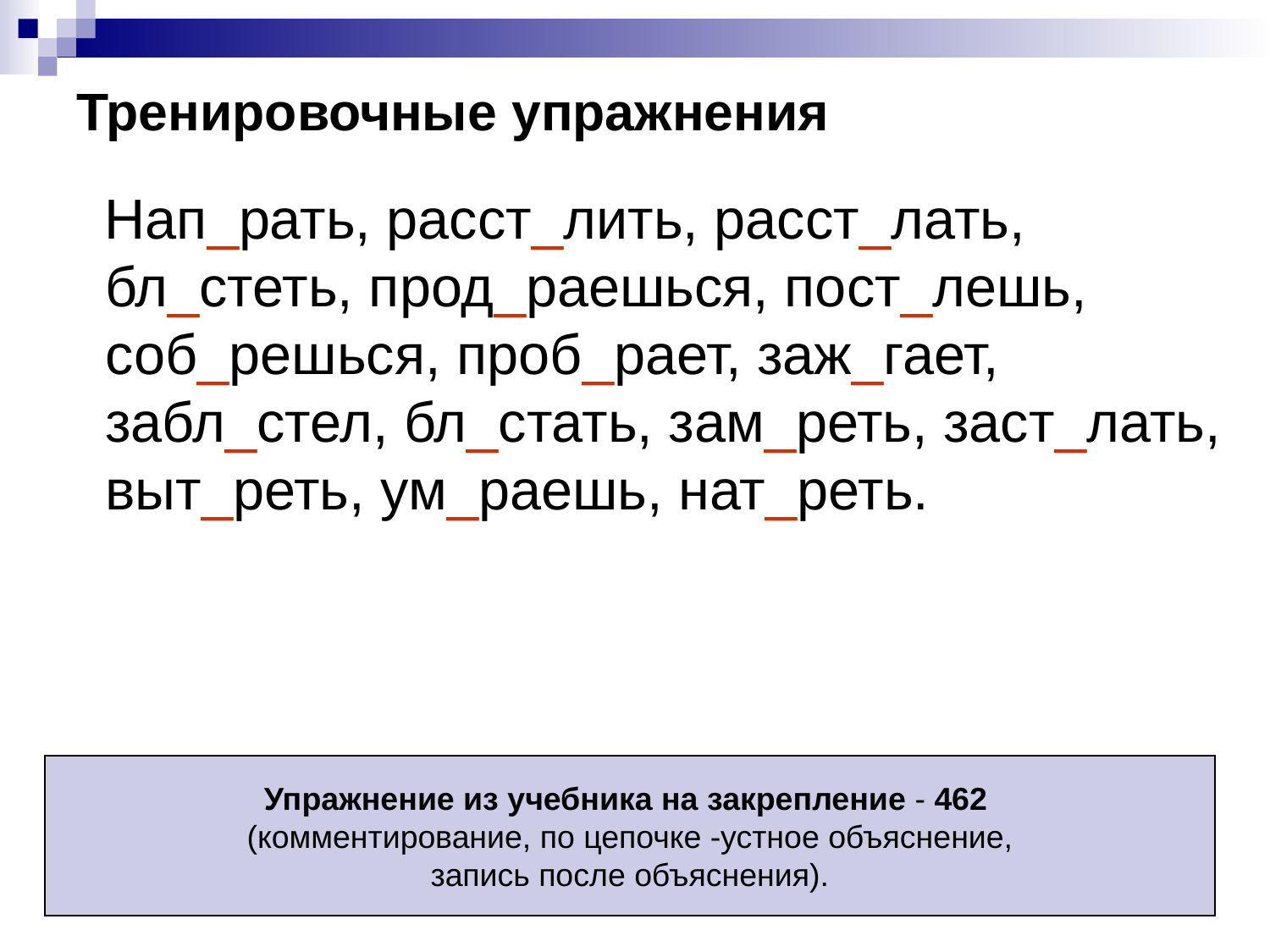

# Тренировочные упражнения
   Нап_рать, расст_лить, расст_лать, бл_стеть, прод_раешься, пост_лешь, соб_решься, проб_рает, заж_гает, забл_стел, бл_стать, зам_реть, заст_лать, выт_реть, ум_раешь, нат_реть.
Упражнение из учебника на закрепление - 462
(комментирование, по цепочке -устное объяснение,
 запись после объяснения).